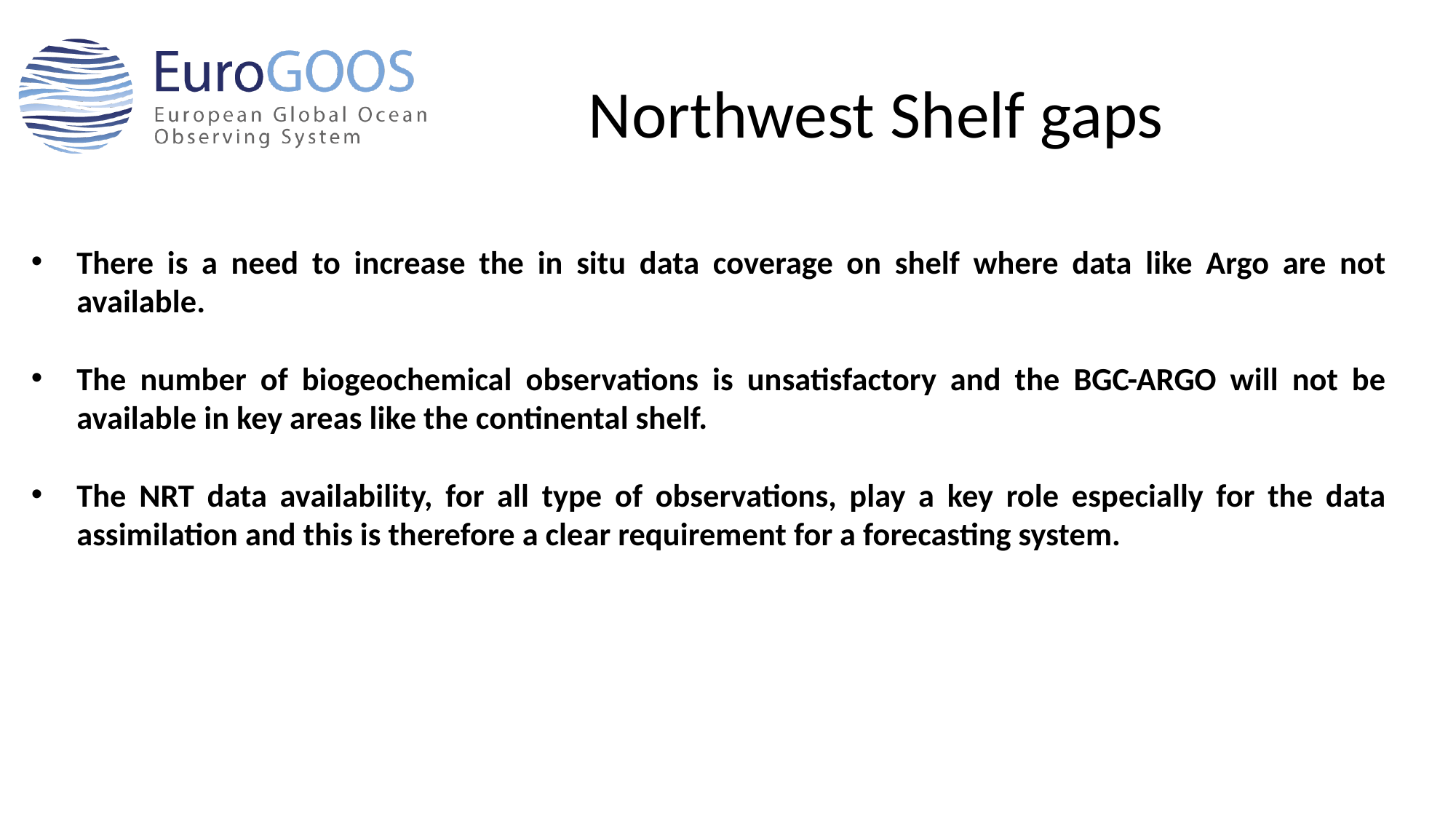

# Northwest Shelf gaps
There is a need to increase the in situ data coverage on shelf where data like Argo are not available.

The number of biogeochemical observations is unsatisfactory and the BGC-ARGO will not be available in key areas like the continental shelf.

The NRT data availability, for all type of observations, play a key role especially for the data assimilation and this is therefore a clear requirement for a forecasting system.